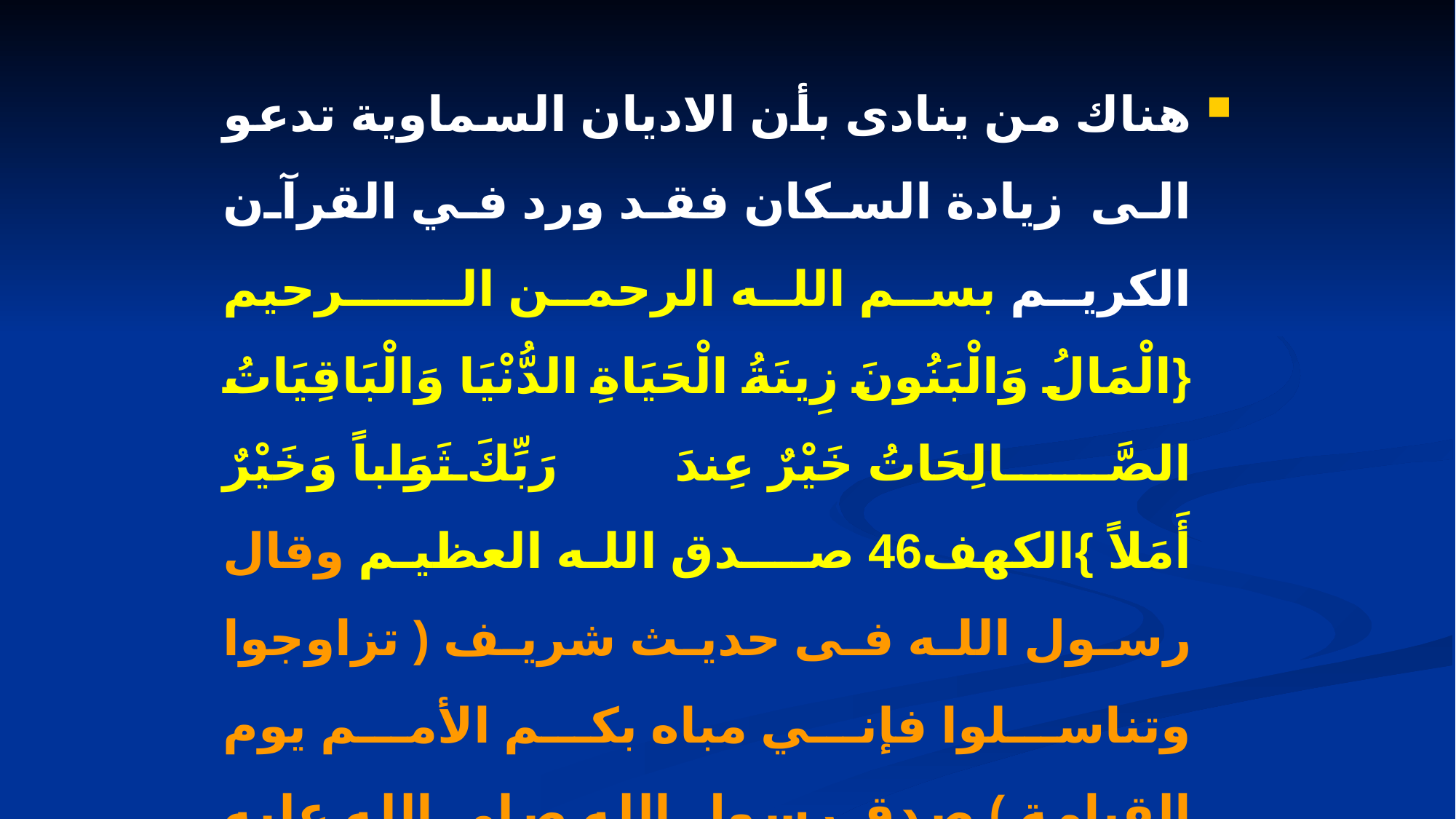

هناك من ينادى بأن الاديان السماوية تدعو الى  زيادة السكان فقد ورد في القرآن الكريم بسم الله الرحمن الـــــرحيم {الْمَالُ وَالْبَنُونَ زِينَةُ الْحَيَاةِ الدُّنْيَا وَالْبَاقِيَاتُ الصَّالِحَاتُ خَيْرٌ عِندَ رَبِّكَ ثَوَاباً وَخَيْرٌ أَمَلاً }الكهف46 صـــدق الله العظيم وقال رسول الله فى حديث شريف ( تزاوجوا وتناسلوا فإني مباه بكم الأمم يوم القيامة ) صدق رسول الله صلى الله عليه وسلم